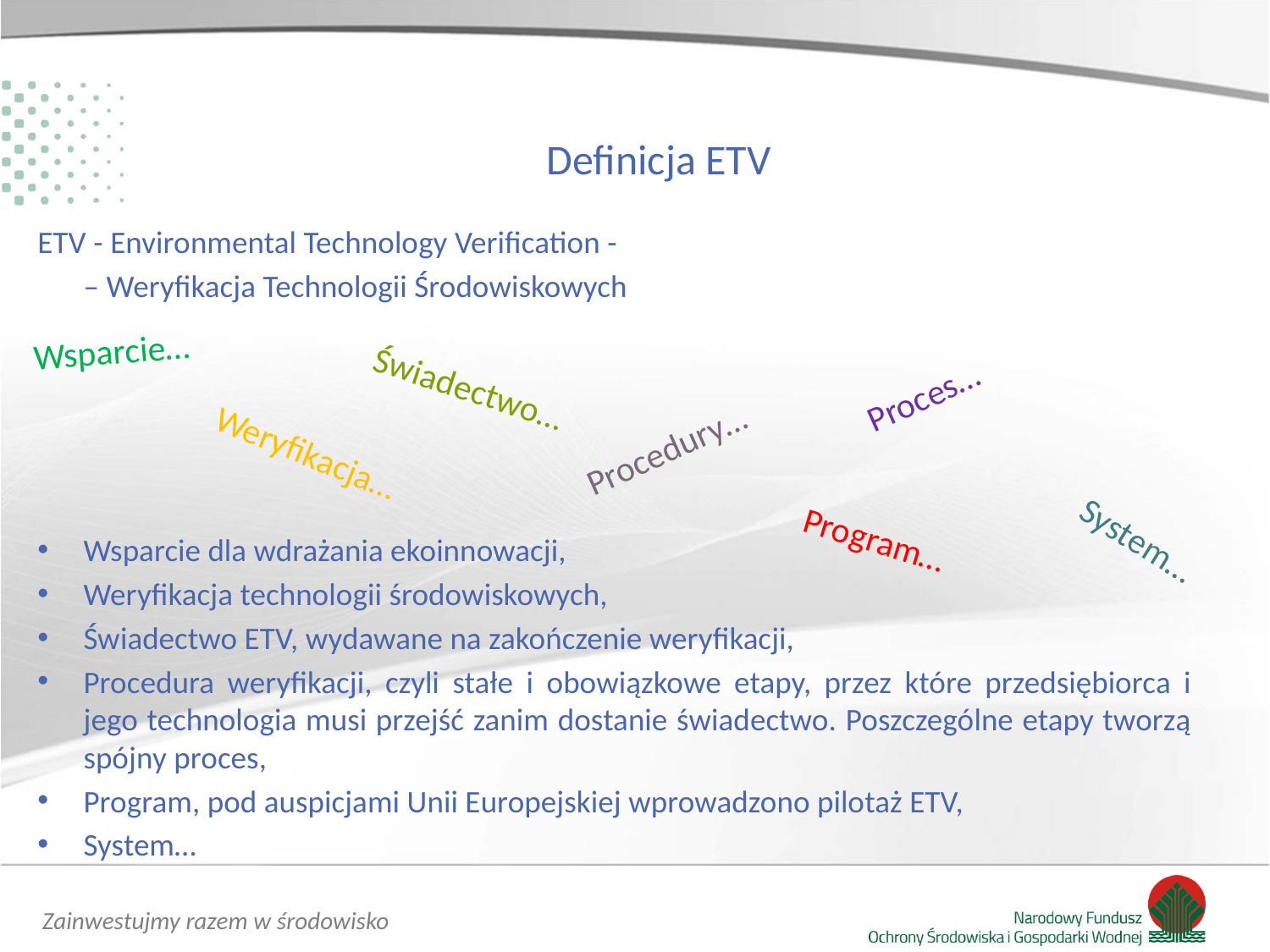

Definicja ETV
ETV - Environmental Technology Verification -
					– Weryfikacja Technologii Środowiskowych

Wsparcie dla wdrażania ekoinnowacji,
Weryfikacja technologii środowiskowych,
Świadectwo ETV, wydawane na zakończenie weryfikacji,
Procedura weryfikacji, czyli stałe i obowiązkowe etapy, przez które przedsiębiorca i jego technologia musi przejść zanim dostanie świadectwo. Poszczególne etapy tworzą spójny proces,
Program, pod auspicjami Unii Europejskiej wprowadzono pilotaż ETV,
System…
Wsparcie…
Proces…
Świadectwo…
Procedury…
Weryfikacja…
Program…
System…